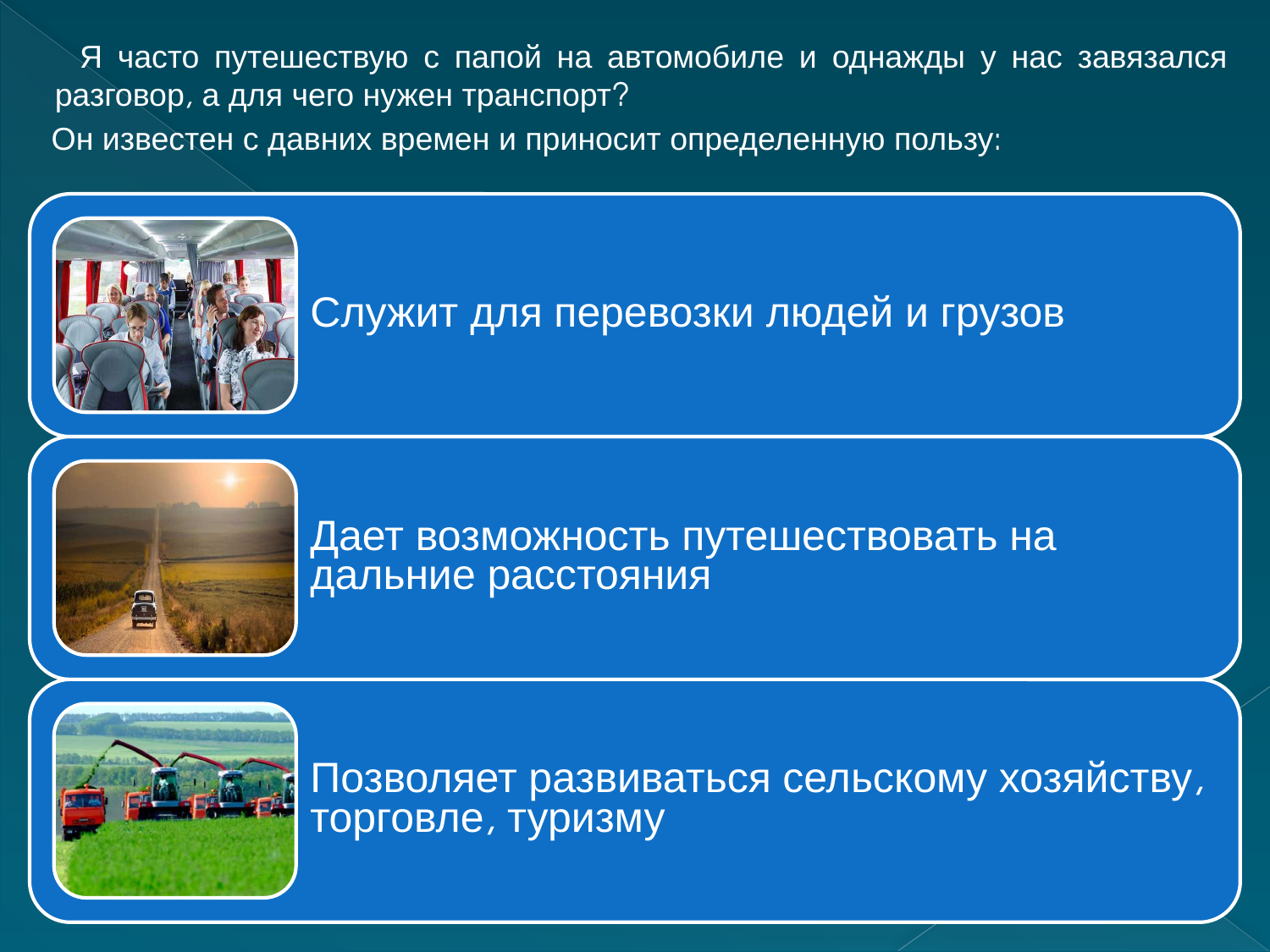

Я часто путешествую с папой на автомобиле и однажды у нас завязался разговор, а для чего нужен транспорт?
Он известен с давних времен и приносит определенную пользу:

Служит для перевозки людей и грузов
Дает возможность путешествовать на дальние расстояния
Позволяет развиваться сельскому хозяйству, торговле, туризму